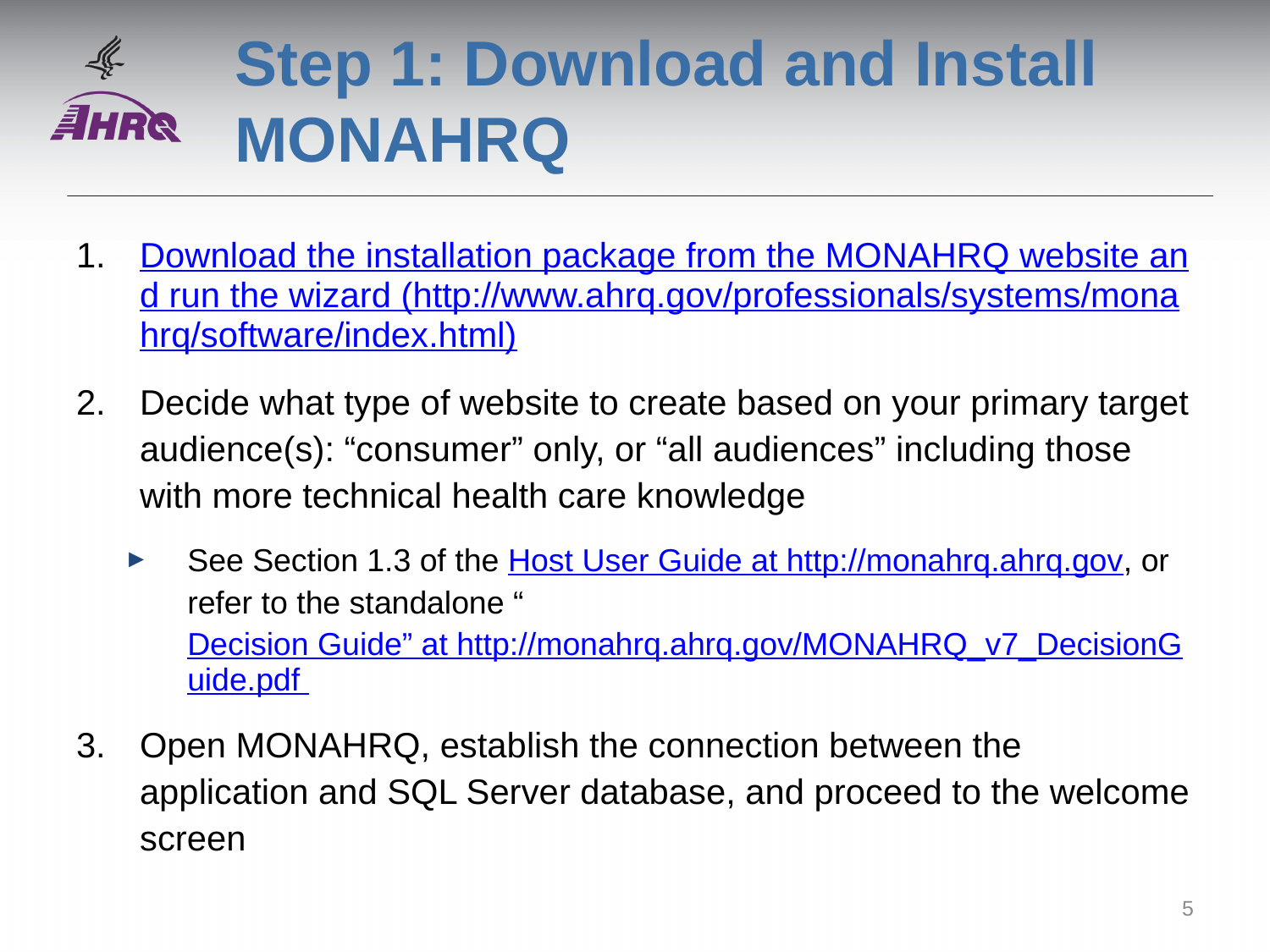

# Step 1: Download and Install MONAHRQ
Download the installation package from the MONAHRQ website and run the wizard (http://www.ahrq.gov/professionals/systems/monahrq/software/index.html)
Decide what type of website to create based on your primary target audience(s): “consumer” only, or “all audiences” including those with more technical health care knowledge
See Section 1.3 of the Host User Guide at http://monahrq.ahrq.gov, or refer to the standalone “Decision Guide” at http://monahrq.ahrq.gov/MONAHRQ_v7_DecisionGuide.pdf
Open MONAHRQ, establish the connection between the application and SQL Server database, and proceed to the welcome screen
5